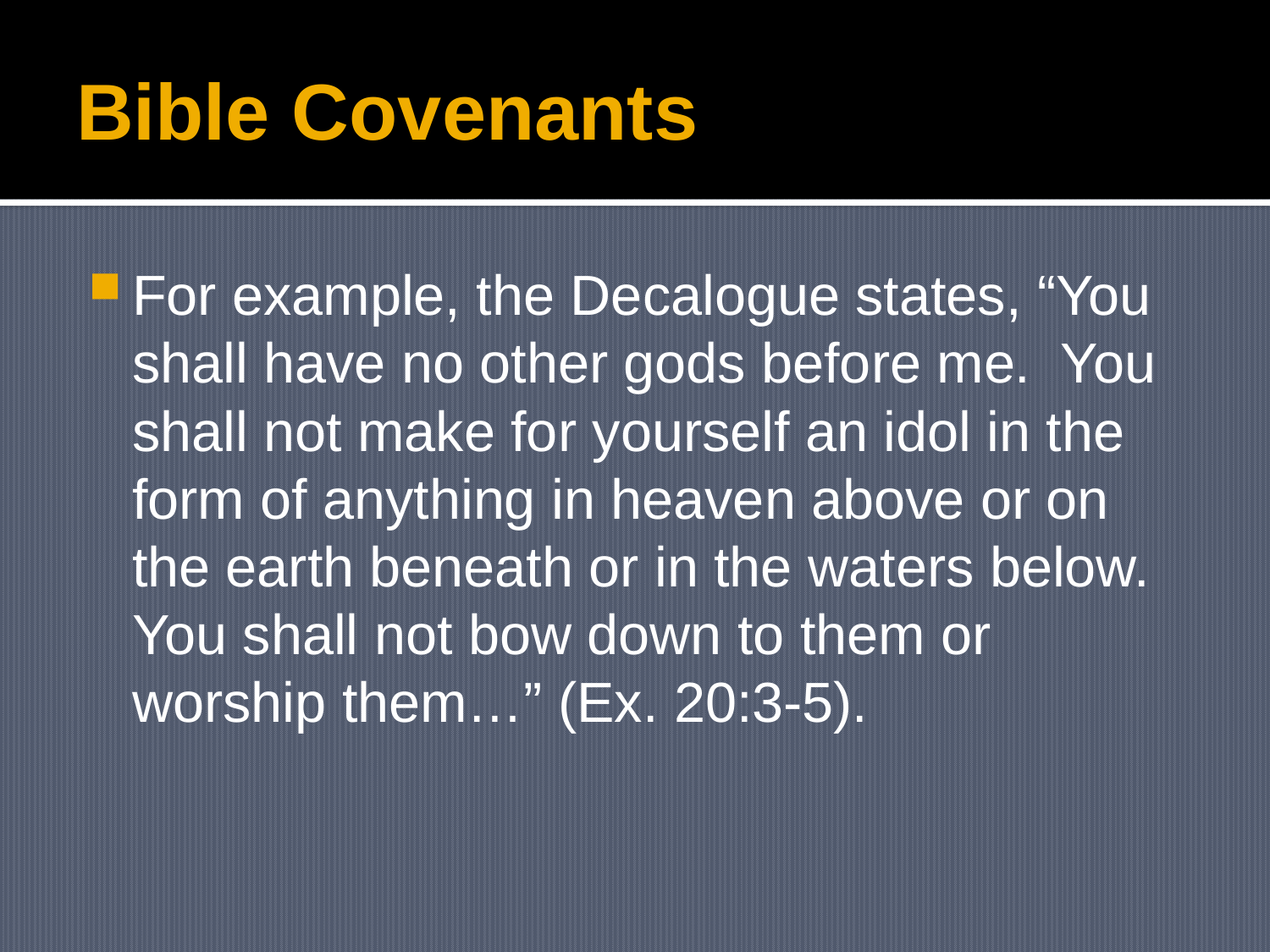

# Bible Covenants
For example, the Decalogue states, “You shall have no other gods before me.  You shall not make for yourself an idol in the form of anything in heaven above or on the earth beneath or in the waters below.  You shall not bow down to them or worship them…” (Ex. 20:3-5).